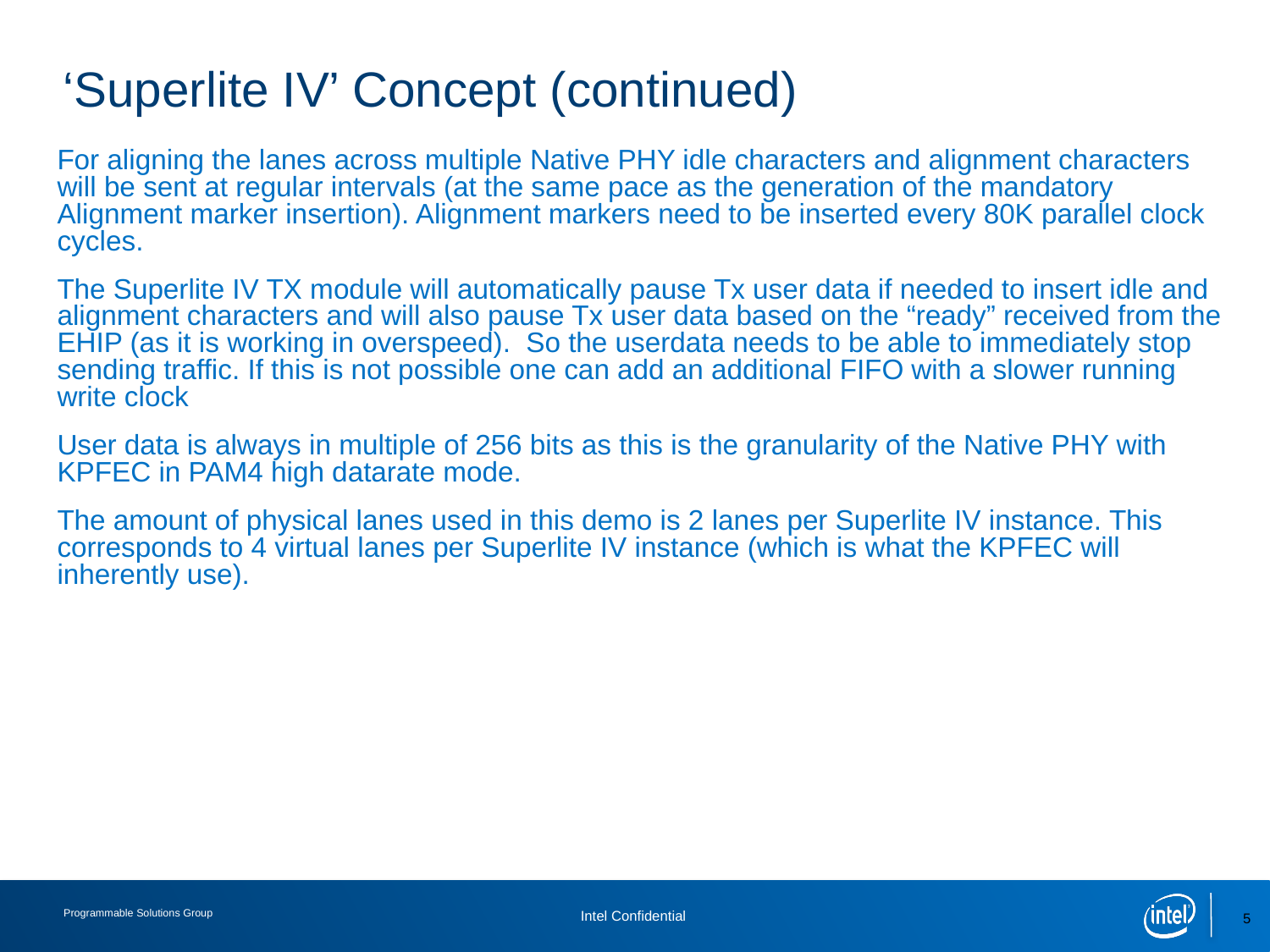

# ‘Superlite IV’ Concept (continued)
For aligning the lanes across multiple Native PHY idle characters and alignment characters will be sent at regular intervals (at the same pace as the generation of the mandatory Alignment marker insertion). Alignment markers need to be inserted every 80K parallel clock cycles.
The Superlite IV TX module will automatically pause Tx user data if needed to insert idle and alignment characters and will also pause Tx user data based on the “ready” received from the EHIP (as it is working in overspeed).  So the userdata needs to be able to immediately stop sending traffic. If this is not possible one can add an additional FIFO with a slower running write clock
User data is always in multiple of 256 bits as this is the granularity of the Native PHY with KPFEC in PAM4 high datarate mode.
The amount of physical lanes used in this demo is 2 lanes per Superlite IV instance. This corresponds to 4 virtual lanes per Superlite IV instance (which is what the KPFEC will inherently use).
5